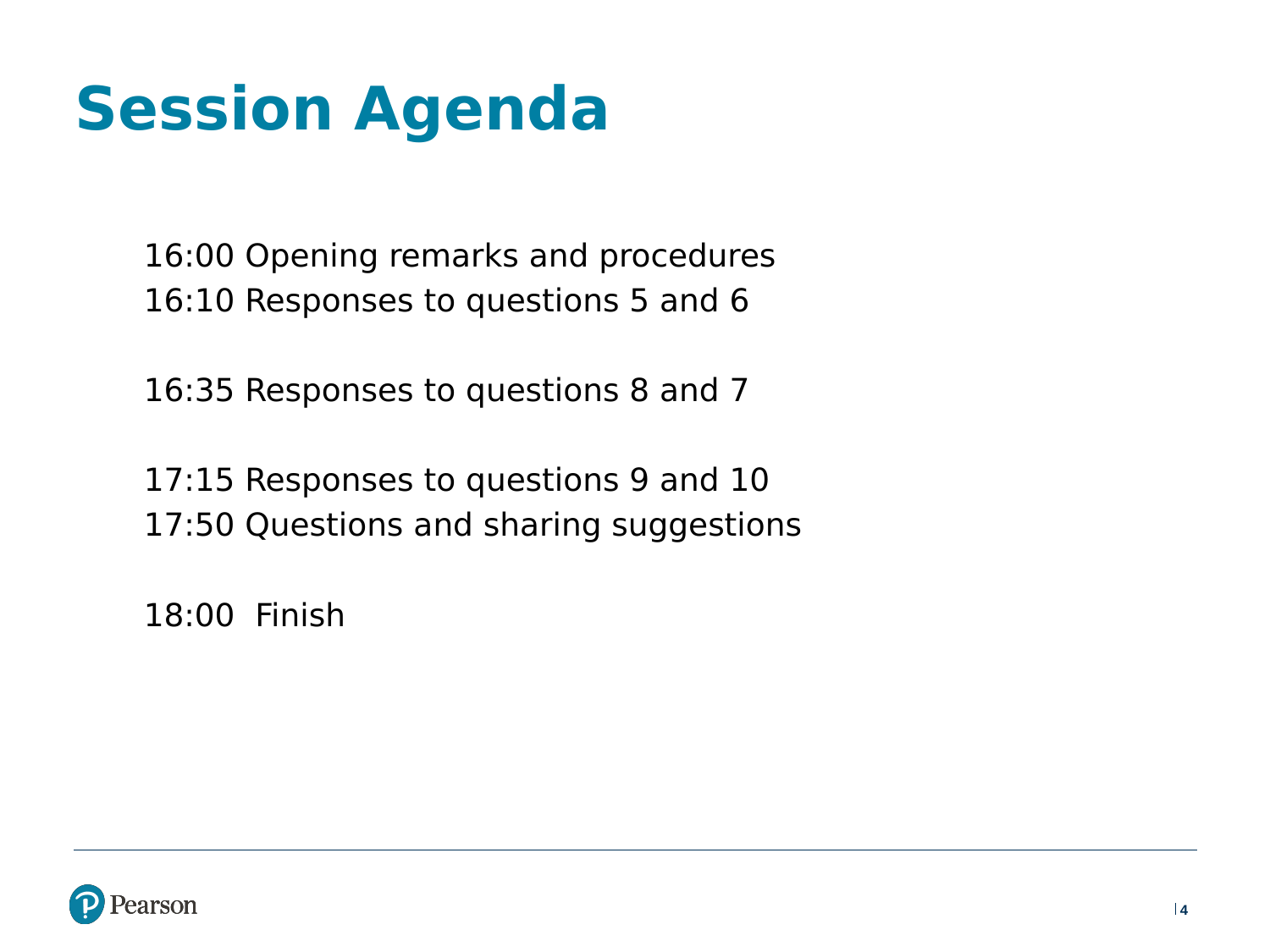

# Session Agenda

16:00 Opening remarks and procedures
16:10 Responses to questions 5 and 6

16:35 Responses to questions 8 and 7

17:15 Responses to questions 9 and 10
17:50 Questions and sharing suggestions

18:00  Finish

4